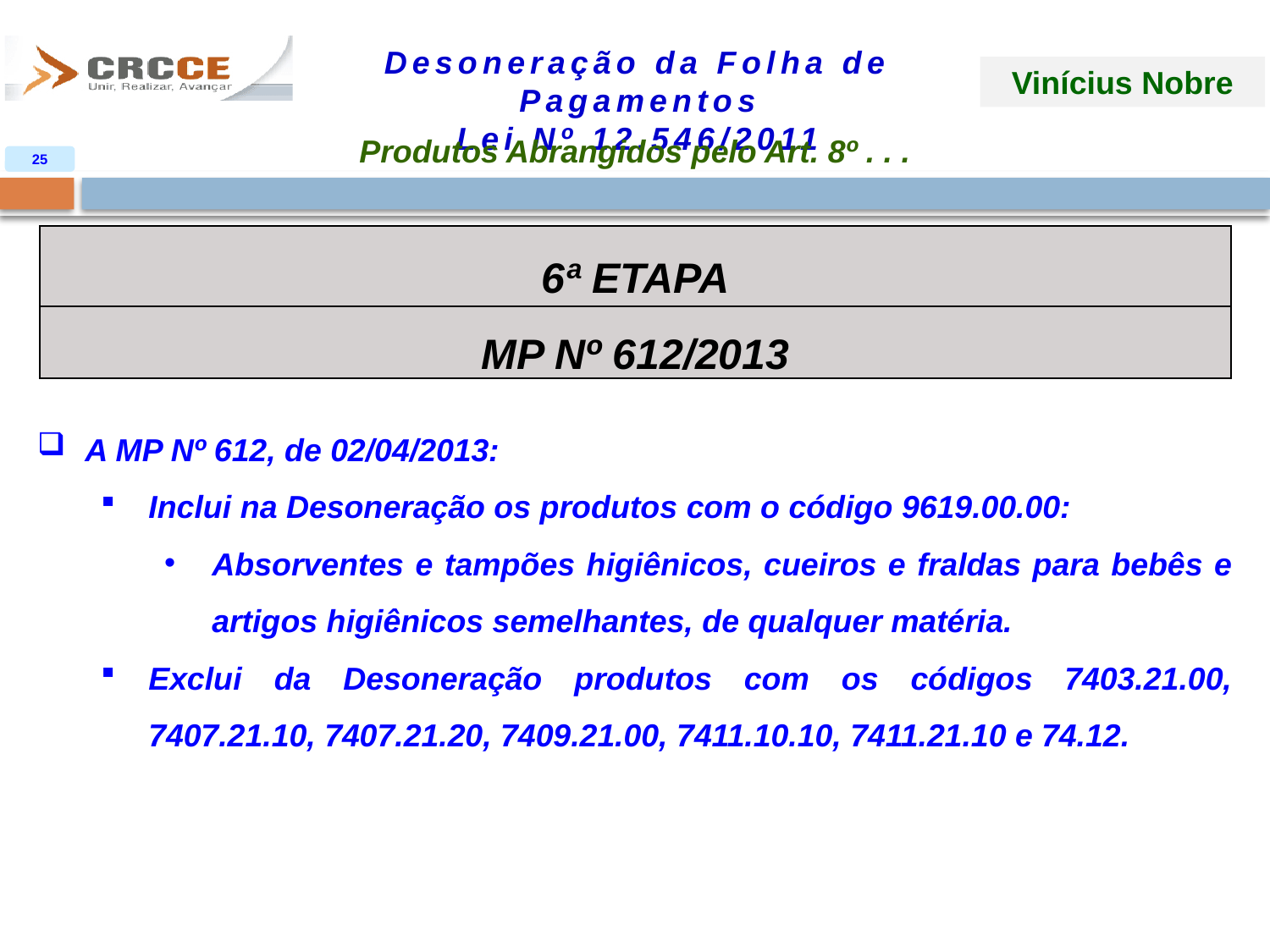

Produtos Abrangidos pelo Art. 8º . . .
25
| 6ª ETAPA |
| --- |
| MP Nº 612/2013 |
A MP Nº 612, de 02/04/2013:
Inclui na Desoneração os produtos com o código 9619.00.00:
Absorventes e tampões higiênicos, cueiros e fraldas para bebês e artigos higiênicos semelhantes, de qualquer matéria.
Exclui da Desoneração produtos com os códigos 7403.21.00, 7407.21.10, 7407.21.20, 7409.21.00, 7411.10.10, 7411.21.10 e 74.12.